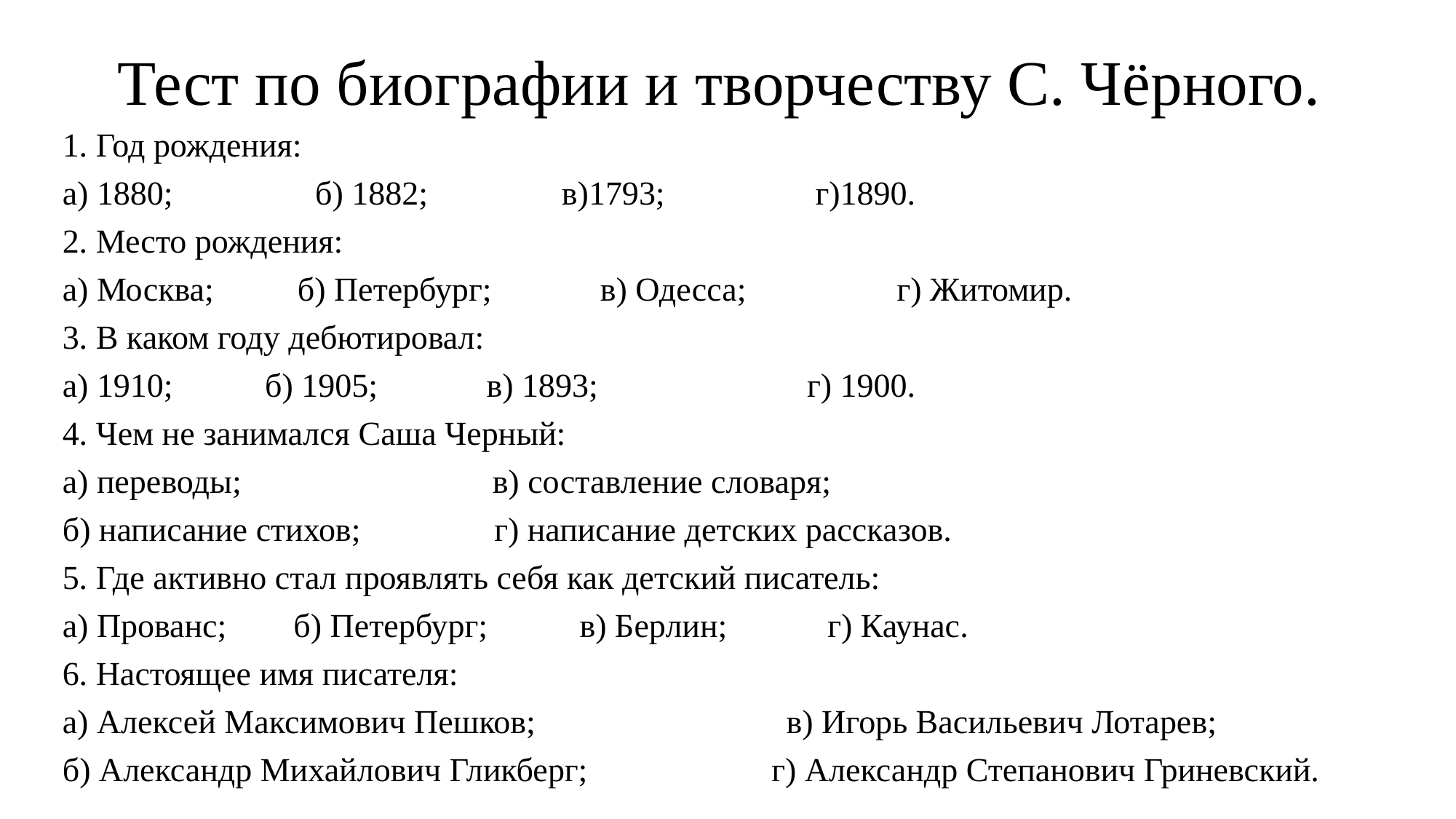

# Тест по биографии и творчеству С. Чёрного.
1. Год рождения:
а) 1880;                 б) 1882;                в)1793;                  г)1890.
2. Место рождения:
а) Москва;          б) Петербург;             в) Одесса;                  г) Житомир.
3. В каком году дебютировал:
а) 1910;           б) 1905;             в) 1893;                         г) 1900.
4. Чем не занимался Саша Черный:
а) переводы;                              в) составление словаря;
б) написание стихов;                г) написание детских рассказов.
5. Где активно стал проявлять себя как детский писатель:
а) Прованс;        б) Петербург;           в) Берлин;            г) Каунас.
6. Настоящее имя писателя:
а) Алексей Максимович Пешков;                              в) Игорь Васильевич Лотарев;
б) Александр Михайлович Гликберг;                      г) Александр Степанович Гриневский.